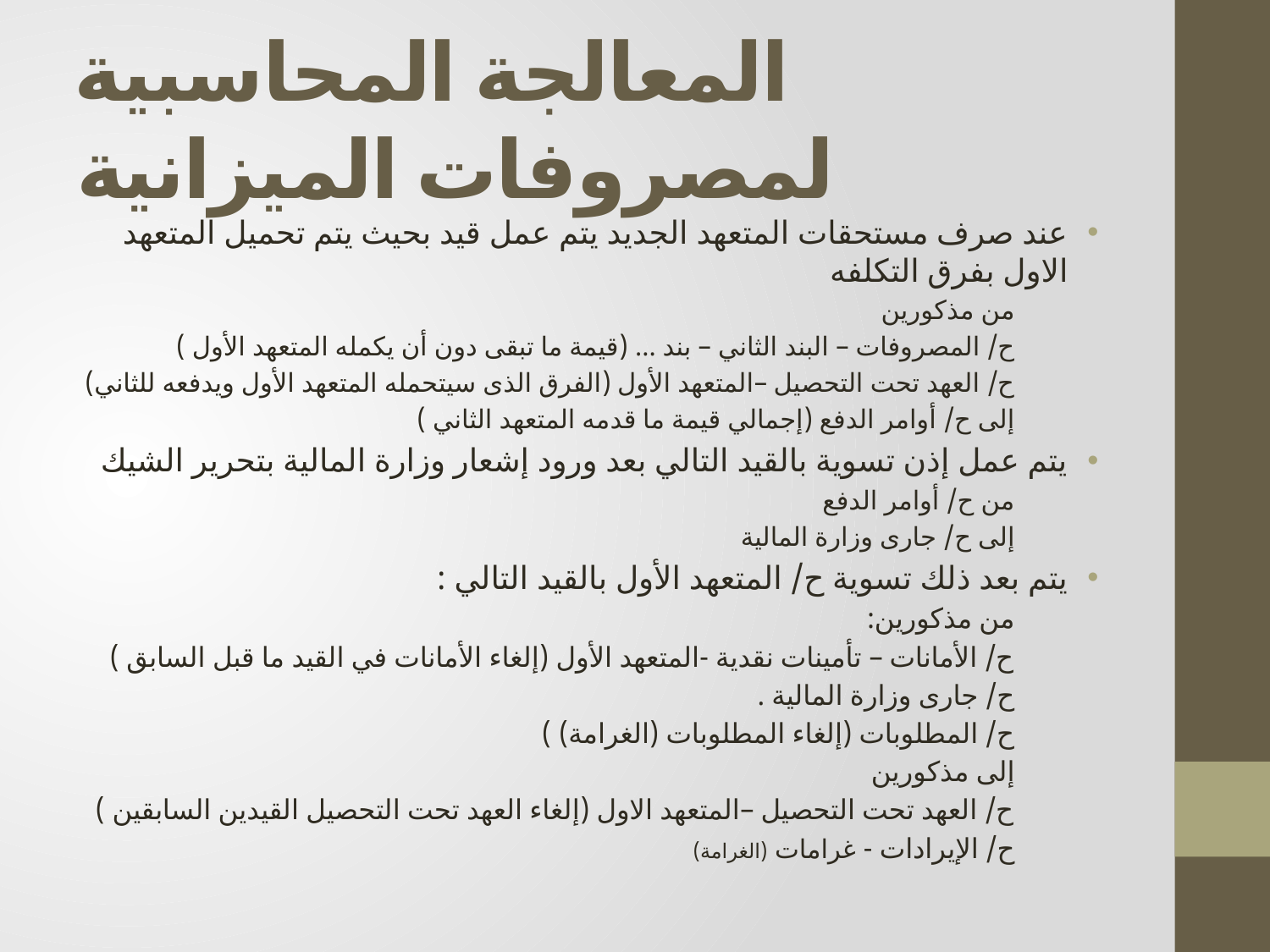

# المعالجة المحاسبية لمصروفات الميزانية
عند صرف مستحقات المتعهد الجديد يتم عمل قيد بحيث يتم تحميل المتعهد الاول بفرق التكلفه
من مذكورين
ح/ المصروفات – البند الثاني – بند ... (قيمة ما تبقى دون أن يكمله المتعهد الأول )
ح/ العهد تحت التحصيل –المتعهد الأول (الفرق الذى سيتحمله المتعهد الأول ويدفعه للثاني)
إلى ح/ أوامر الدفع (إجمالي قيمة ما قدمه المتعهد الثاني )
يتم عمل إذن تسوية بالقيد التالي بعد ورود إشعار وزارة المالية بتحرير الشيك
من ح/ أوامر الدفع
إلى ح/ جارى وزارة المالية
يتم بعد ذلك تسوية ح/ المتعهد الأول بالقيد التالي :
من مذكورين:
ح/ الأمانات – تأمينات نقدية -المتعهد الأول (إلغاء الأمانات في القيد ما قبل السابق )
ح/ جارى وزارة المالية .
ح/ المطلوبات (إلغاء المطلوبات (الغرامة) )
إلى مذكورين
ح/ العهد تحت التحصيل –المتعهد الاول (إلغاء العهد تحت التحصيل القيدين السابقين )
ح/ الإيرادات - غرامات (الغرامة)